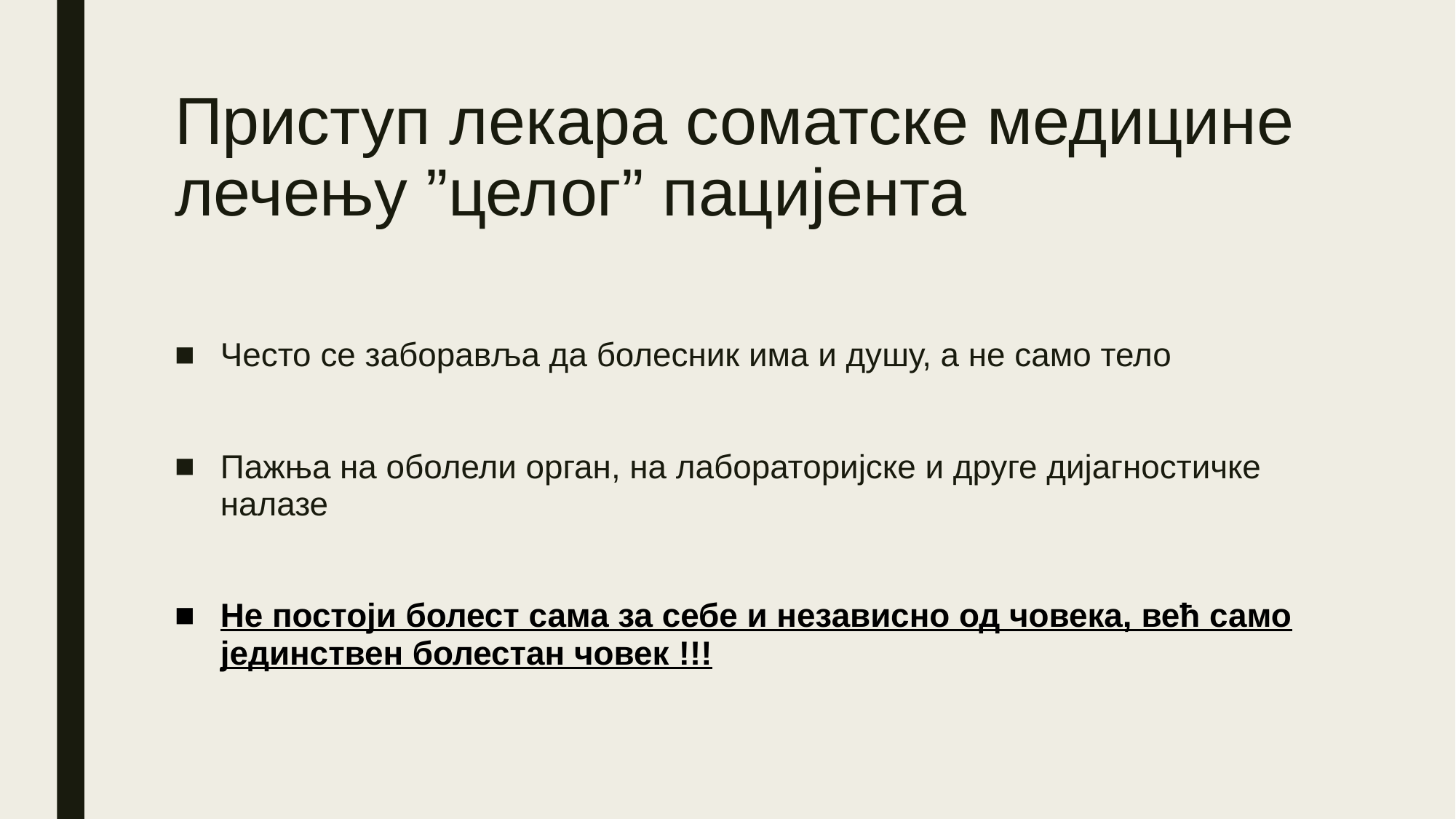

# Приступ лекара соматске медицине лечењу ”целог” пацијента

Често се заборавља да болесник има и душу, а не само тело

Пажња на оболели орган, на лабораторијске и друге дијагностичке налазе

Не постоји болест сама за себе и независно од човека, већ само јединствен болестан човек !!!